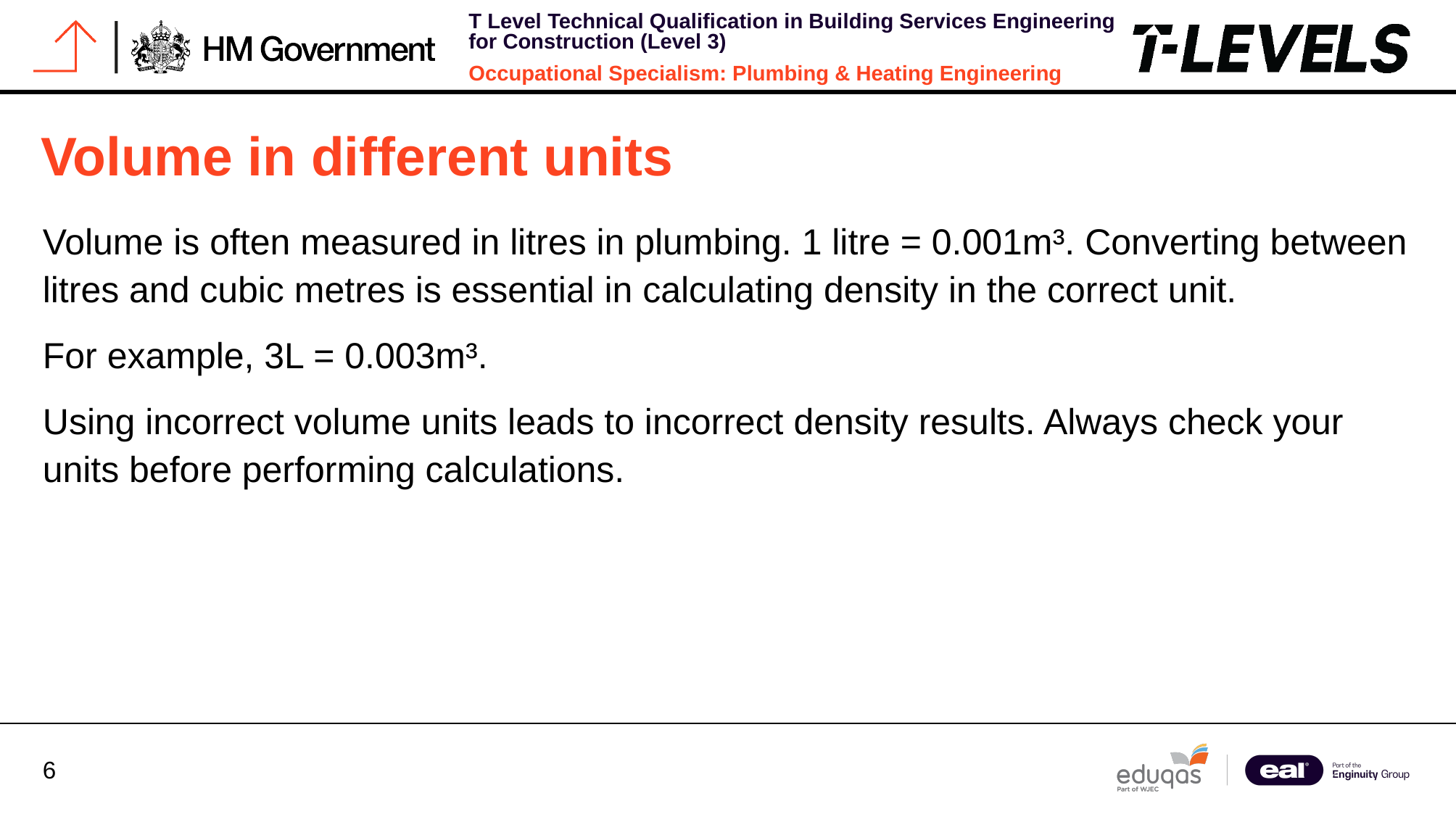

# Volume in different units
Volume is often measured in litres in plumbing. 1 litre = 0.001m³. Converting between litres and cubic metres is essential in calculating density in the correct unit.
For example, 3L = 0.003m³.
Using incorrect volume units leads to incorrect density results. Always check your units before performing calculations.